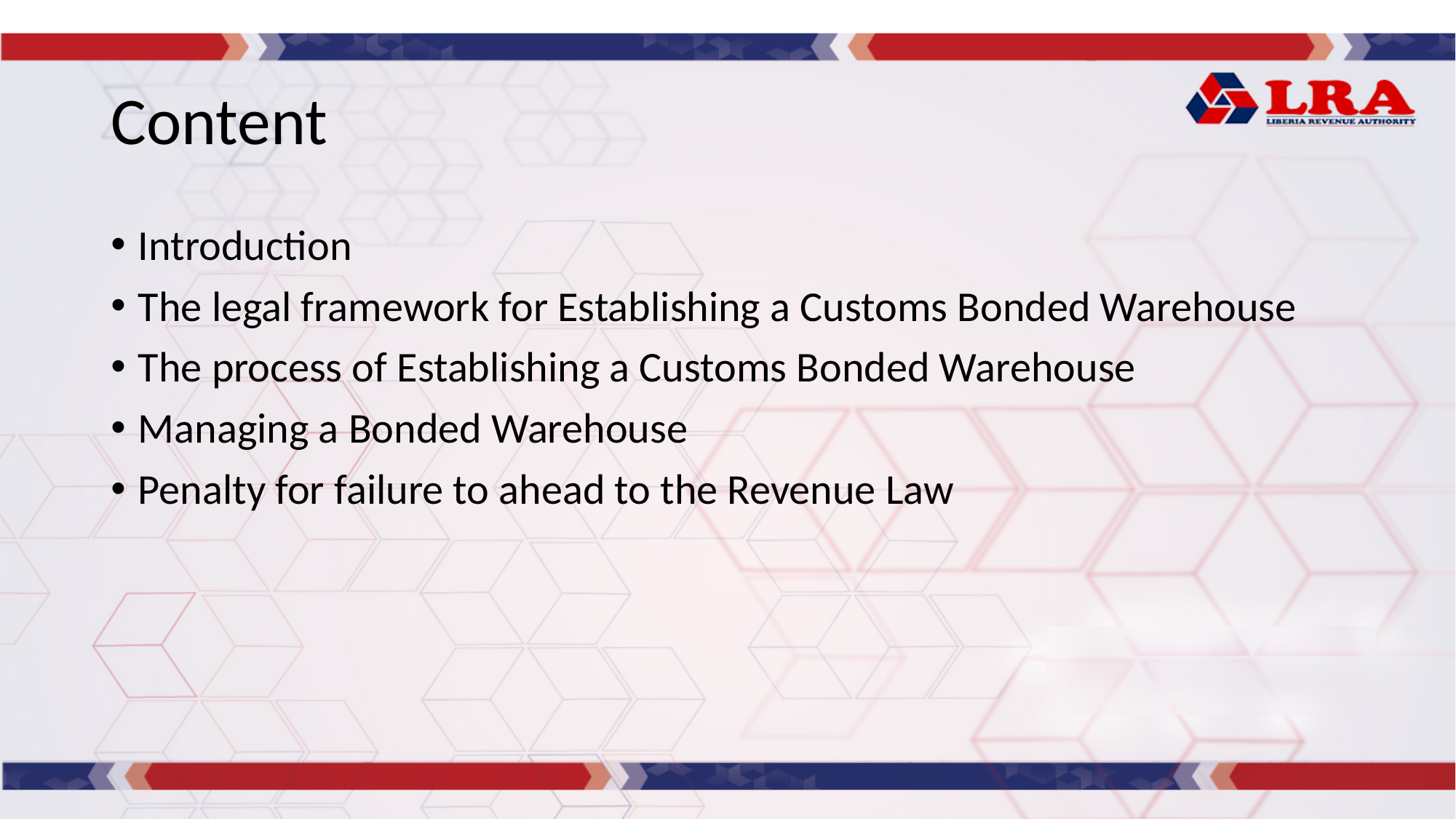

# Content
Introduction
The legal framework for Establishing a Customs Bonded Warehouse
The process of Establishing a Customs Bonded Warehouse
Managing a Bonded Warehouse
Penalty for failure to ahead to the Revenue Law